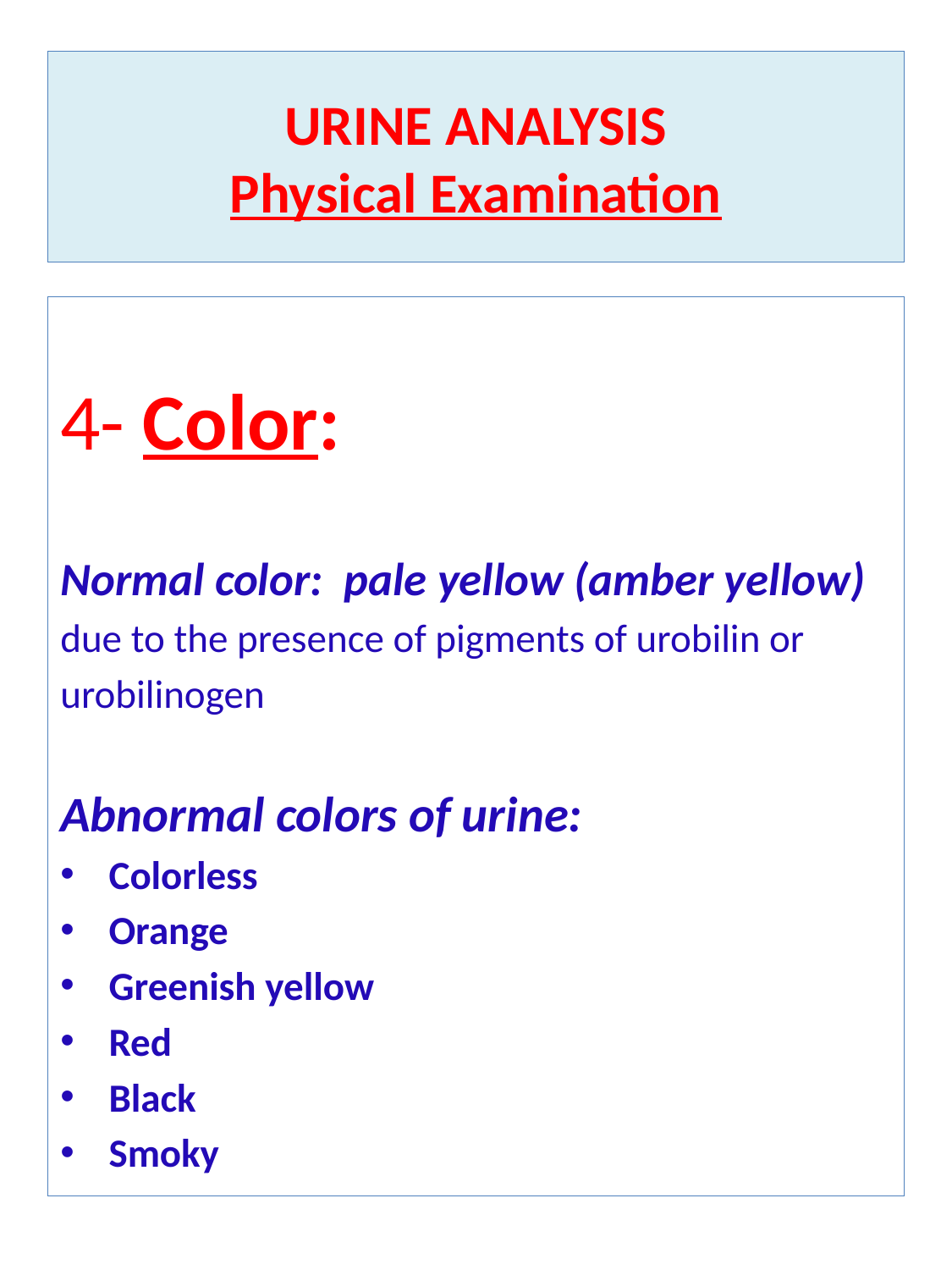

# URINE ANALYSIS Physical Examination

4- Color:

Normal color:  pale yellow (amber yellow)
due to the presence of pigments of urobilin or
urobilinogen

Abnormal colors of urine:
Colorless
Orange
Greenish yellow
Red
Black
Smoky